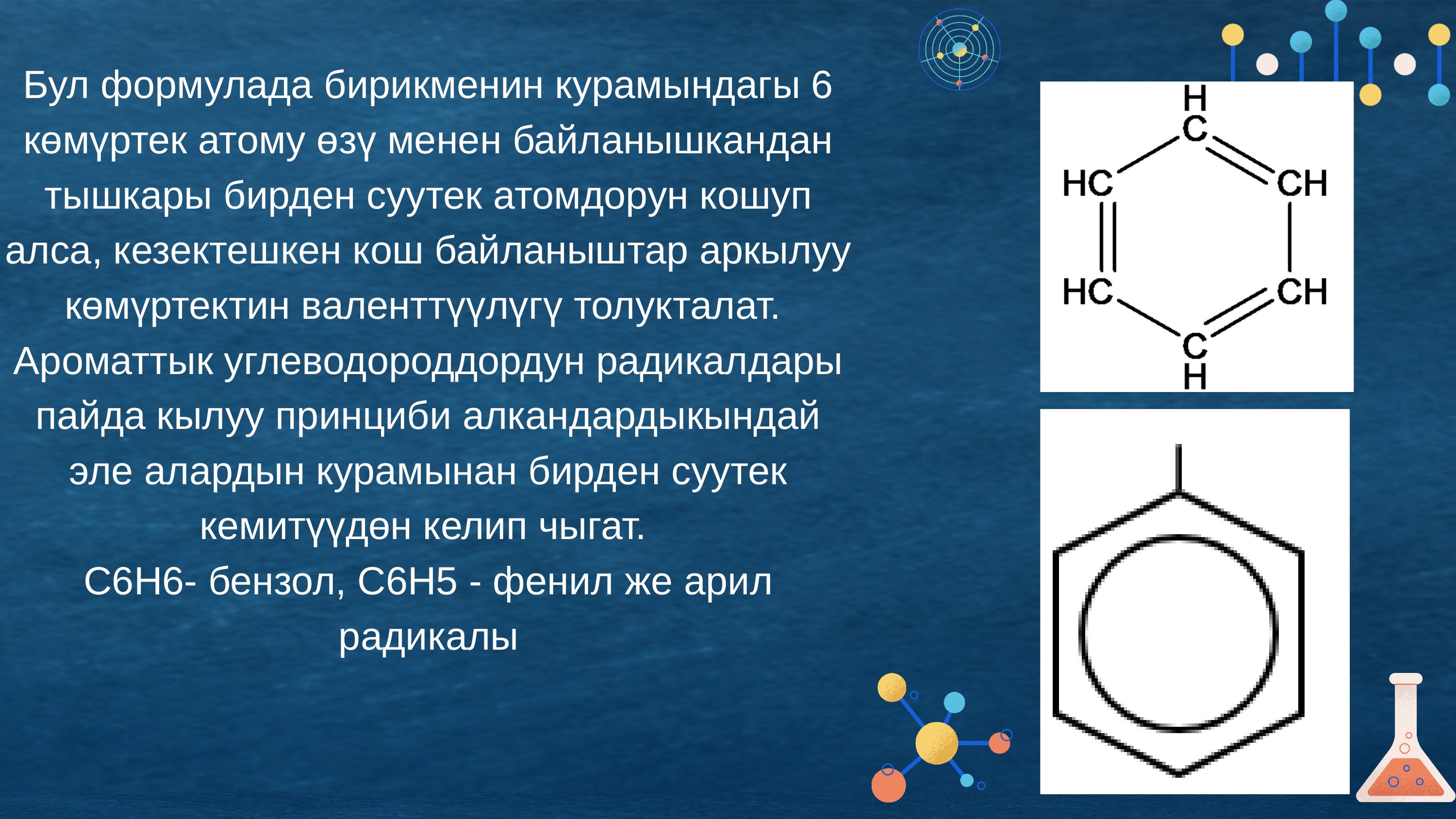

Бул формулада бирикменин курамындагы 6 көмүртек атому өзү менен байланышкандан тышкары бирден суутек атомдорун кошуп алса, кезектешкен кош байланыштар аркылуу көмүртектин валенттүүлүгү толукталат.
Ароматтык углеводороддордун радикалдары пайда кылуу принциби алкандардыкындай эле алардын курамынан бирден суутек кемитүүдөн келип чыгат.
C6H6- бензол, C6H5 - фенил же арил радикалы